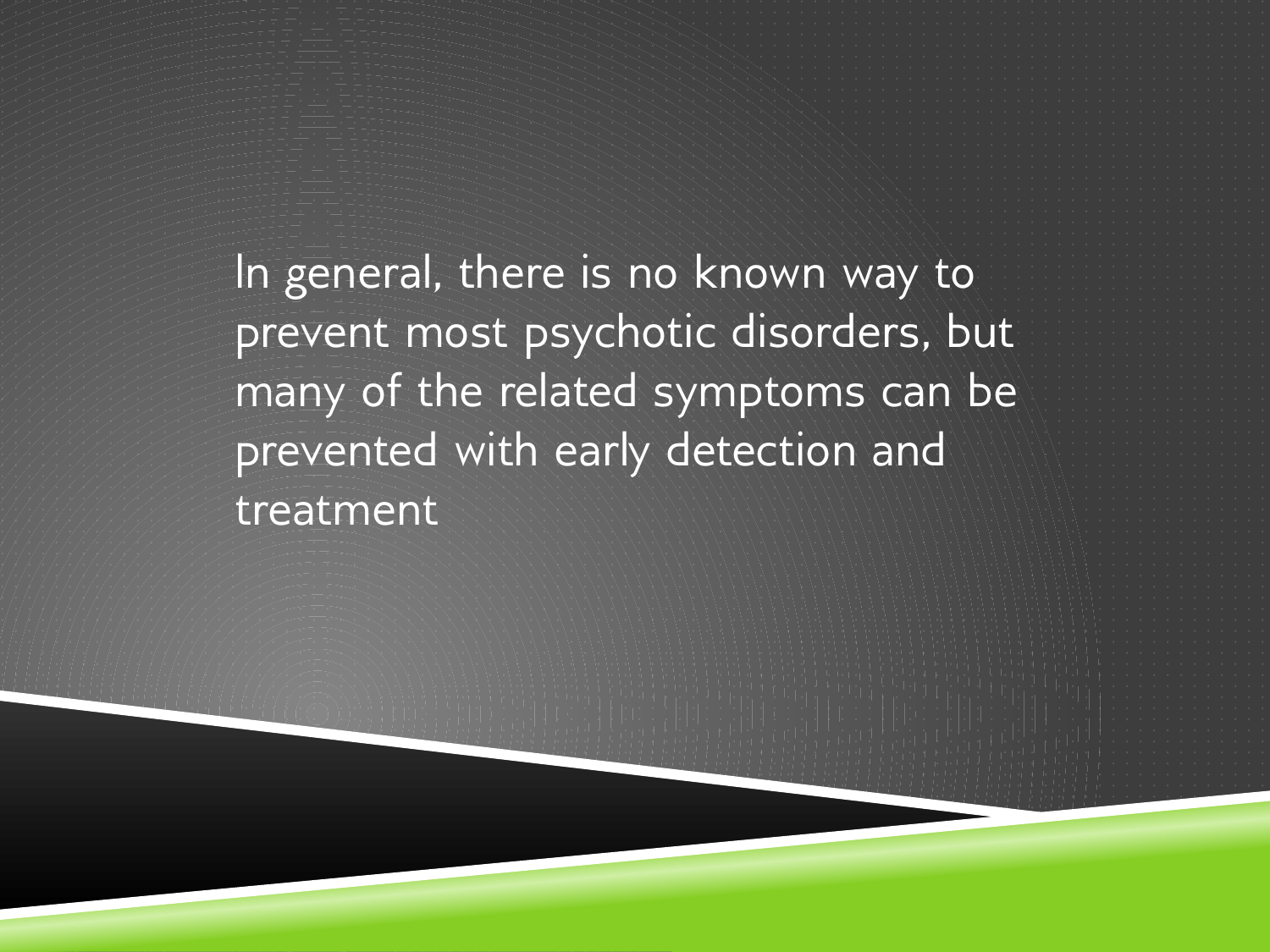

In general, there is no known way to prevent most psychotic disorders, but many of the related symptoms can be prevented with early detection and treatment